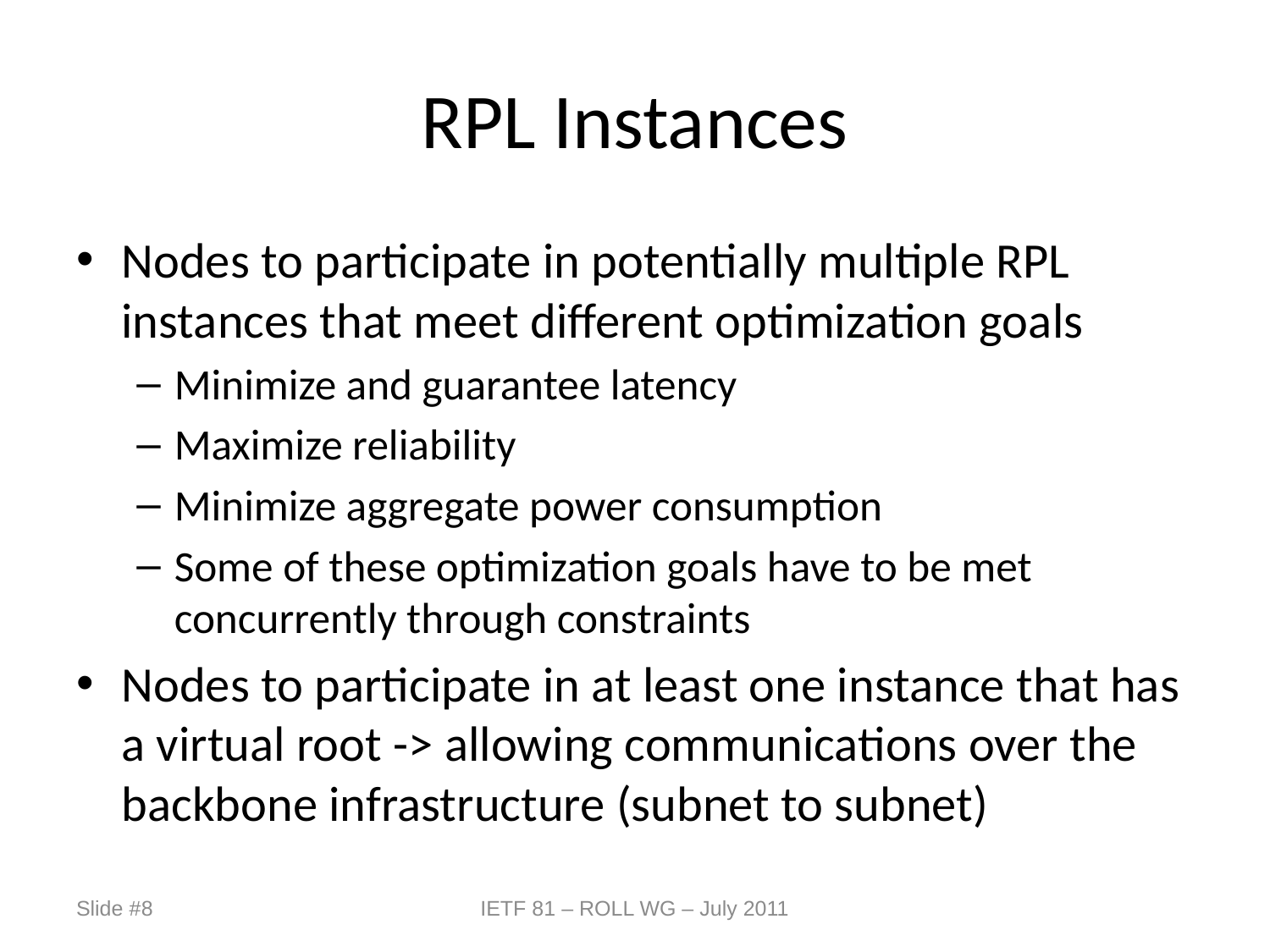

# RPL Instances
Nodes to participate in potentially multiple RPL instances that meet different optimization goals
Minimize and guarantee latency
Maximize reliability
Minimize aggregate power consumption
Some of these optimization goals have to be met concurrently through constraints
Nodes to participate in at least one instance that has a virtual root -> allowing communications over the backbone infrastructure (subnet to subnet)

Slide #8
IETF 81 – ROLL WG – July 2011